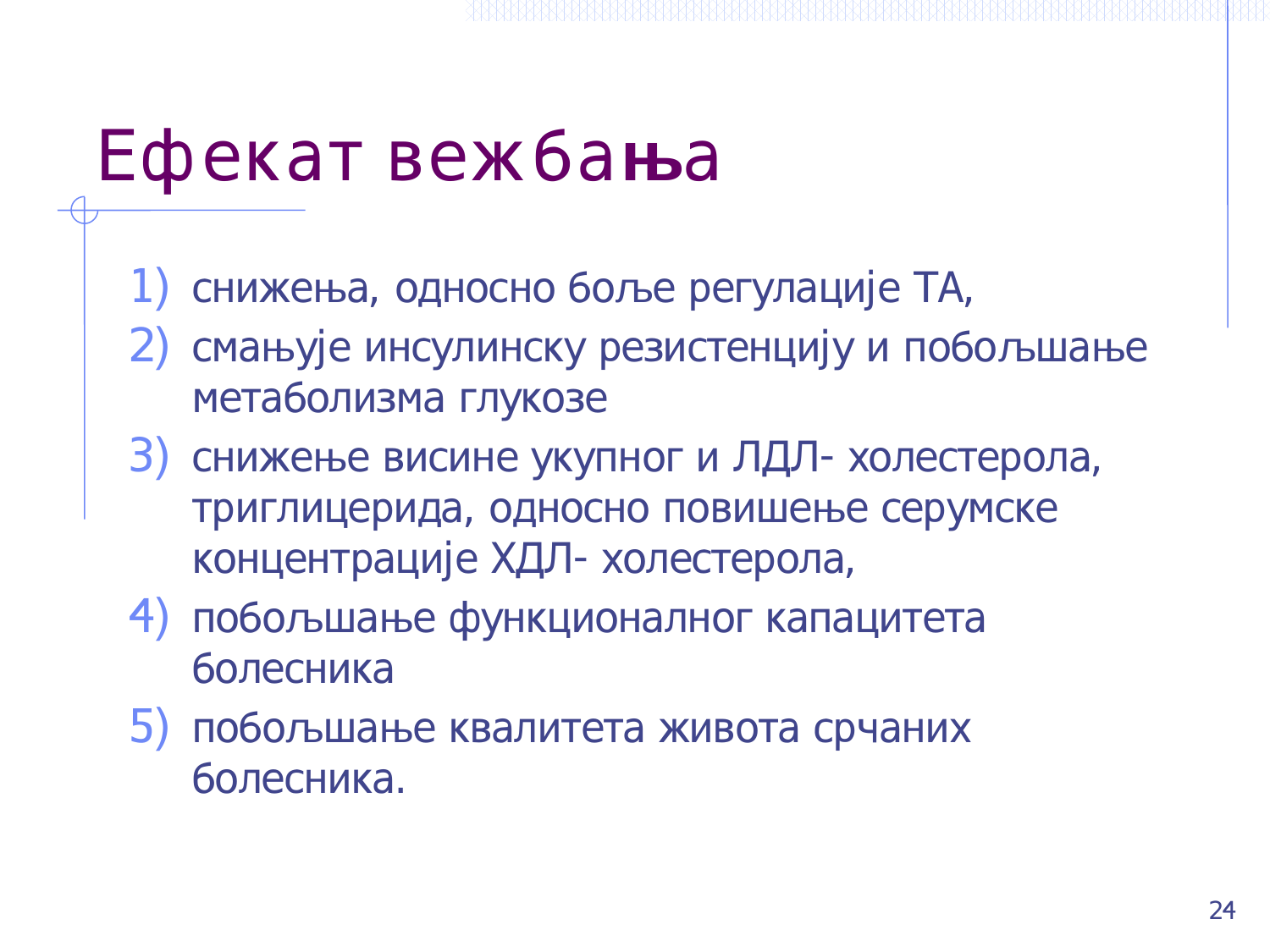

# Ефекат вежбања
снижења, односно боље регулације ТА,
смањује инсулинску резистенцију и побољшање метаболизма глукозе
снижење висине укупног и ЛДЛ- холестерола, триглицерида, односно повишење серумске концентрације ХДЛ- холестерола,
побољшање функционалног капацитета болесника
побољшање квалитета живота срчаних болесника.
24